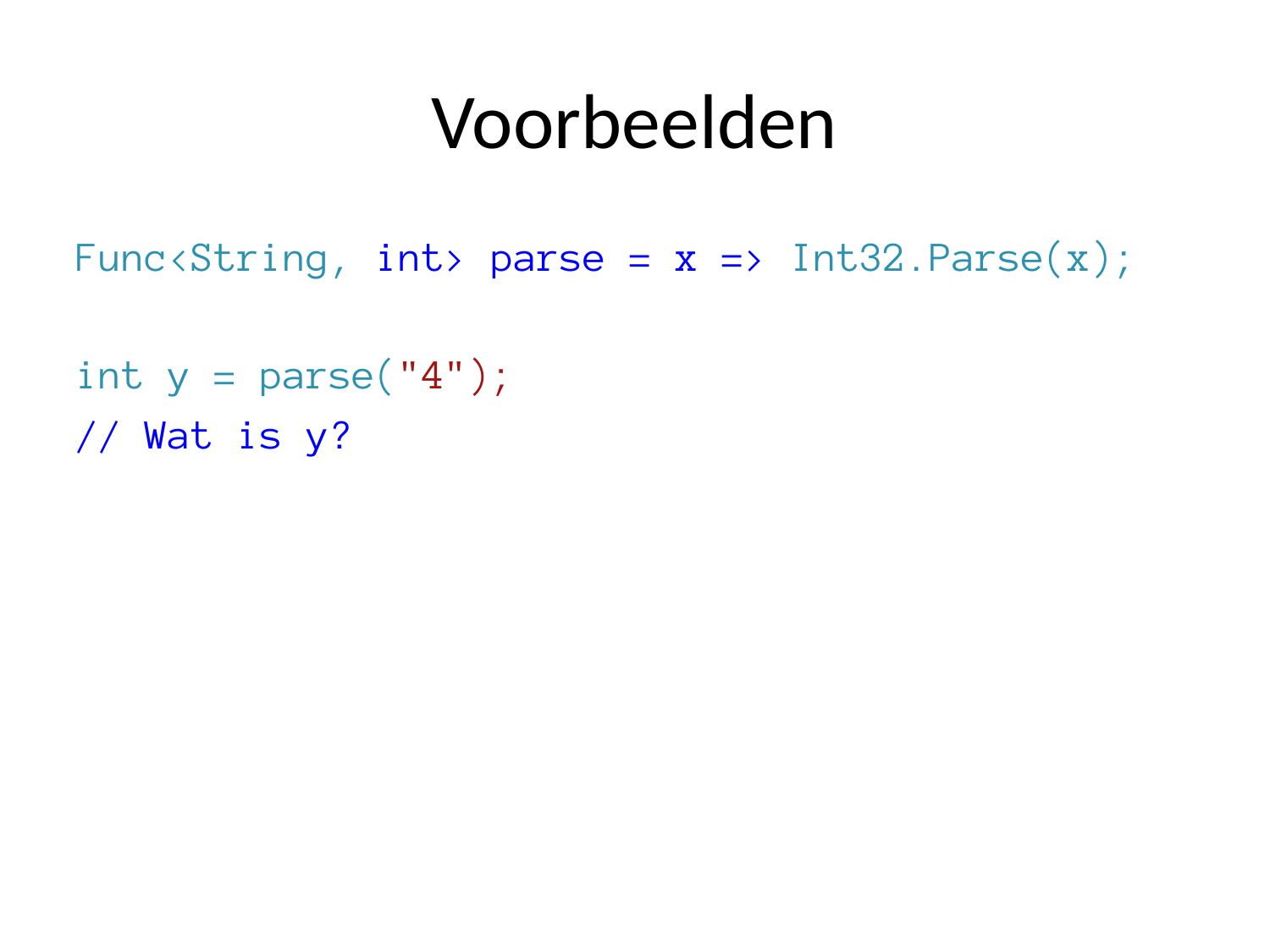

# Voorbeelden
Func<String, int> parse = x => Int32.Parse(x);

int y = parse("4");
// Wat is y?